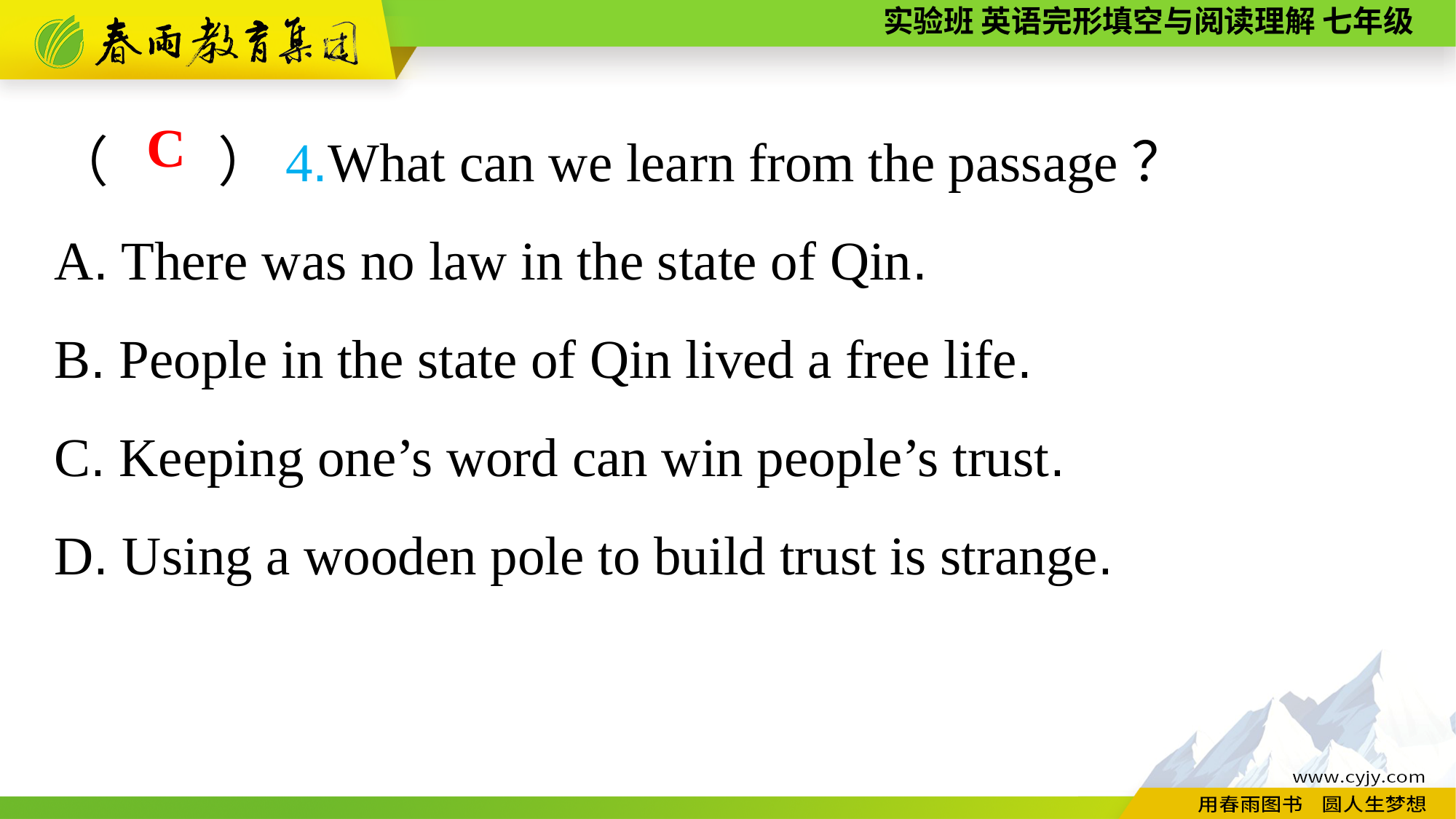

（　　）4.What can we learn from the passage？
A. There was no law in the state of Qin.
B. People in the state of Qin lived a free life.
C. Keeping one’s word can win people’s trust.
D. Using a wooden pole to build trust is strange.
C